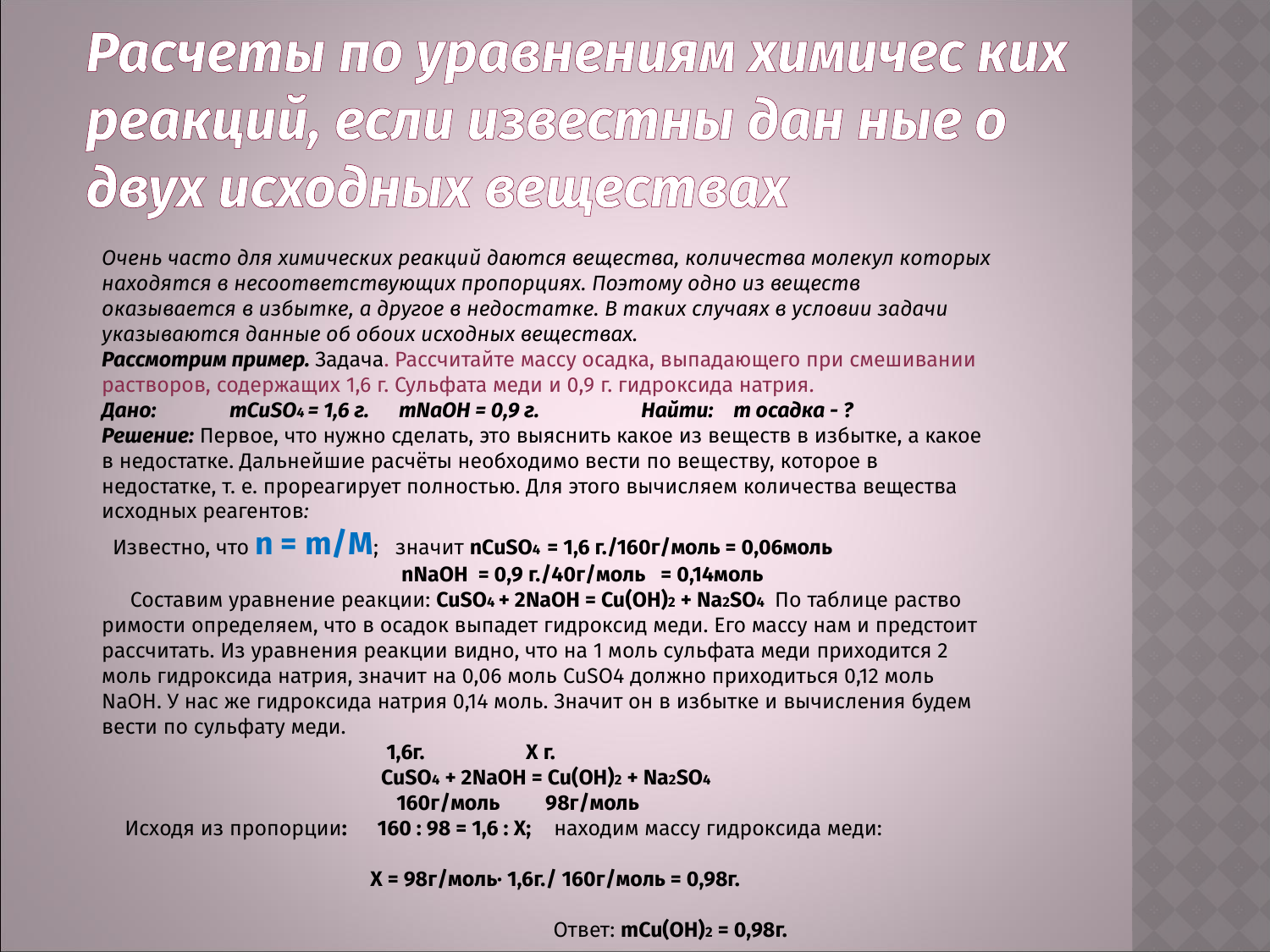

# Расчеты по уравнениям химичес ких реакций, если известны дан ные о двух исходных веществах
Очень часто для химических реакций даются вещества, количества молекул которых находятся в несоответствующих пропорциях. Поэтому одно из веществ оказывается в избытке, а другое в недостатке. В таких случаях в условии задачи указываются данные об обоих исходных веществах.
Рассмотрим пример. Задача. Рассчитайте массу осадка, выпадающего при смешивании растворов, содержащих 1,6 г. Сульфата меди и 0,9 г. гидроксида натрия.
Дано:               mCuSO4 = 1,6 г.      mNaOH = 0,9 г.                     Найти:    m осадка - ?
Решение: Первое, что нужно сделать, это выяснить какое из веществ в избытке, а какое в недостатке. Дальнейшие расчёты необходимо вести по веществу, которое в недостатке, т. е. прореагирует полностью. Для этого вычисляем количества вещества исходных реагентов:
  Известно, что n = m/M;   значит nCuSO4  = 1,6 г./160г/моль = 0,06моль
                                                           nNaOH  = 0,9 г./40г/моль   = 0,14моль
     Составим уравнение реакции: CuSO4 + 2NaOH = Cu(OH)2 + Na2SO4  По таблице раство римости определяем, что в осадок выпадет гидроксид меди. Его массу нам и предстоит рассчитать. Из уравнения реакции видно, что на 1 моль сульфата меди приходится 2 моль гидроксида натрия, значит на 0,06 моль CuSO4 должно приходиться 0,12 моль NaOH. У нас же гидроксида натрия 0,14 моль. Значит он в избытке и вычисления будем вести по сульфату меди.
                                                        1,6г.                    Х г.
                                                       CuSO4 + 2NaOH = Cu(OH)2 + Na2SO4
                                                                                      160г/моль         98г/моль
    Исходя из пропорции:      160 : 98 = 1,6 : X;    находим массу гидроксида меди:

                                               Х = 98г/моль· 1,6г./ 160г/моль = 0,98г.

                                                                               Ответ: mCu(OH)2 = 0,98г.